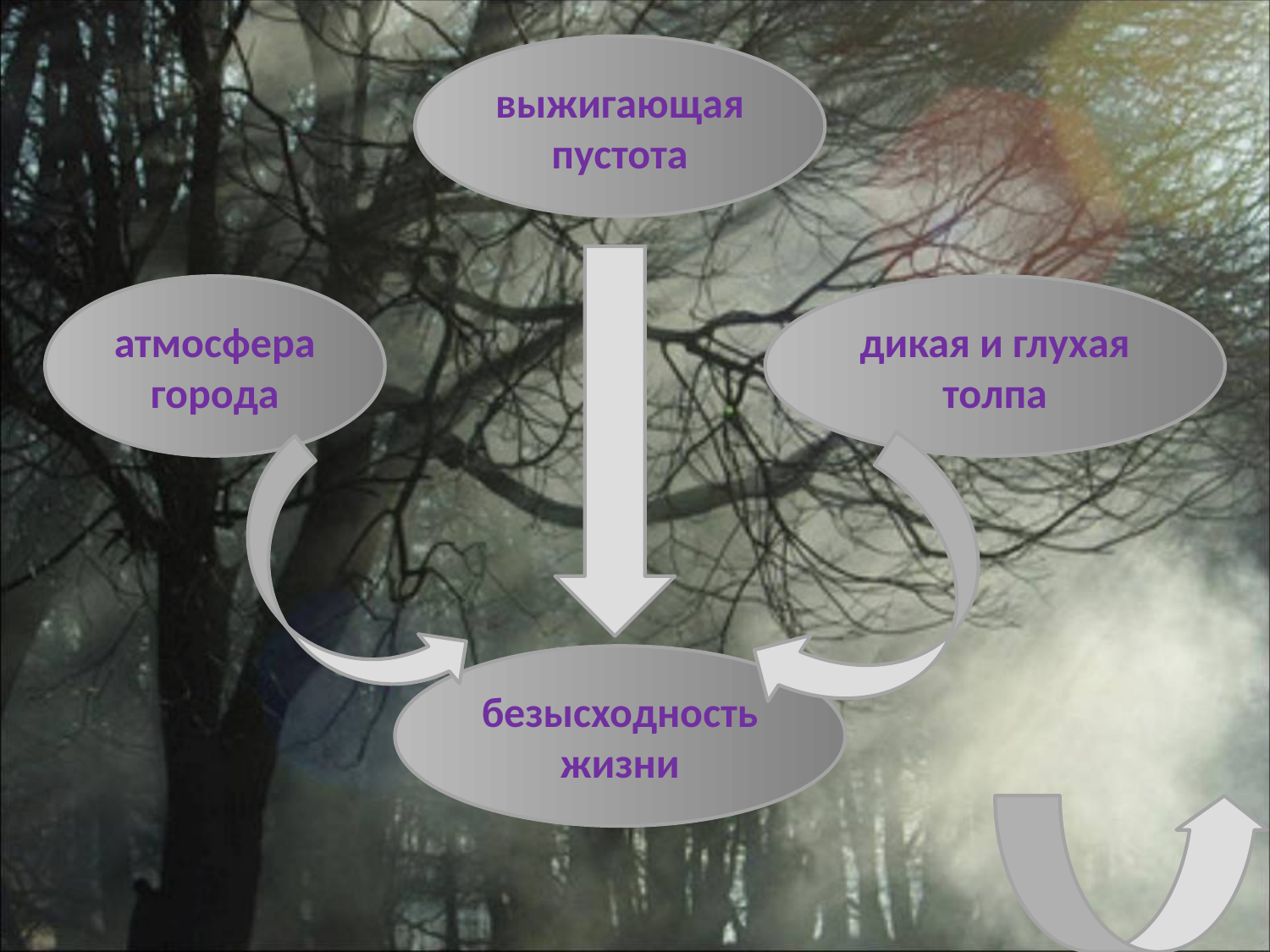

#
выжигающая пустота

атмосфера города
дикая и глухая толпа

безысходность жизни